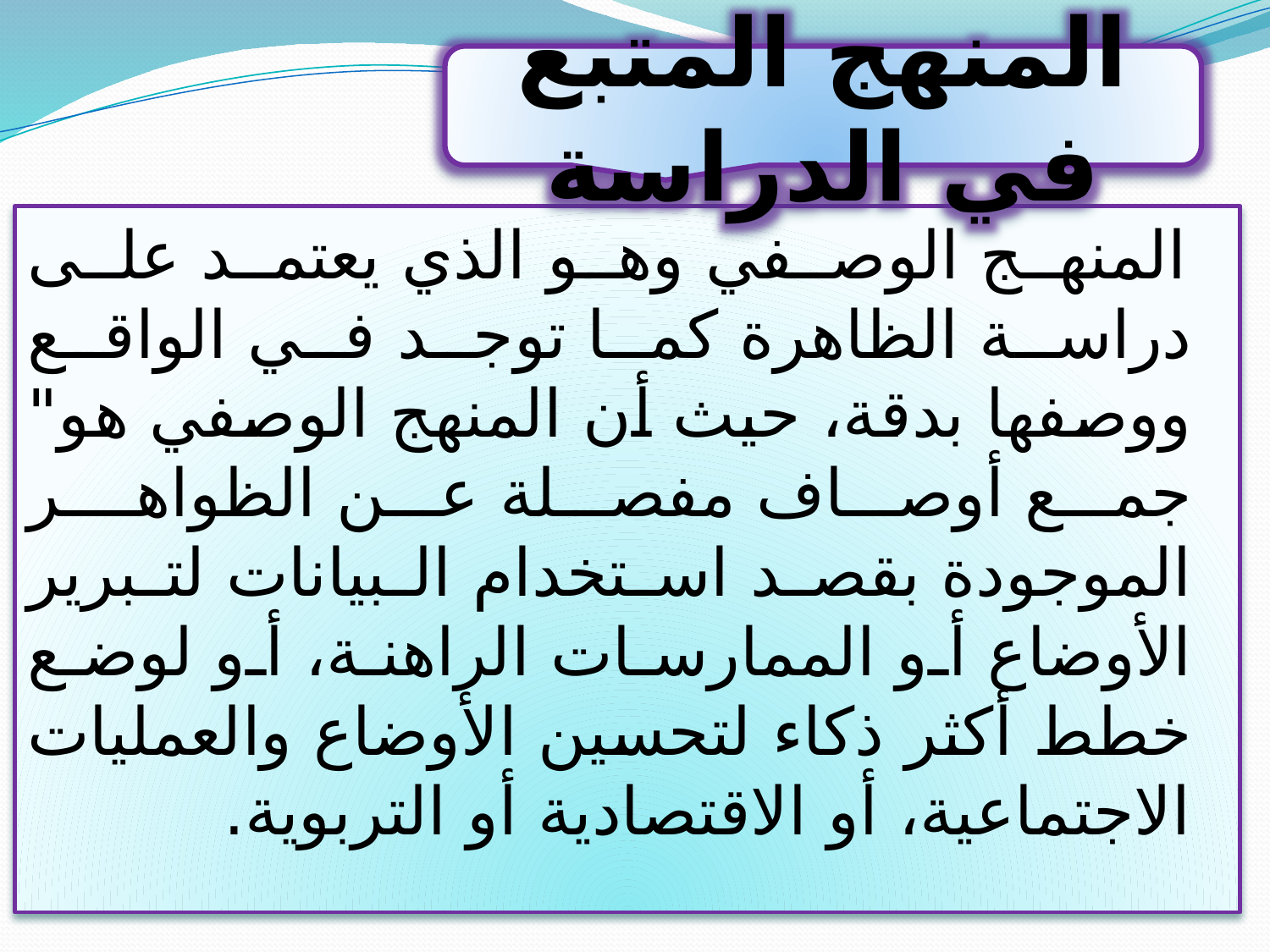

المنهج المتبع في الدراسة
  المنهج الوصفي وهو الذي يعتمد على دراسة الظاهرة كما توجد في الواقع ووصفها بدقة، حيث أن المنهج الوصفي هو" جمع أوصاف مفصلة عن الظواهـر الموجودة بقصد استخدام البيانات لتبرير الأوضاع أو الممارسات الراهنة، أو لوضع خطط أكثر ذكاء لتحسين الأوضاع والعمليات الاجتماعية، أو الاقتصادية أو التربوية.